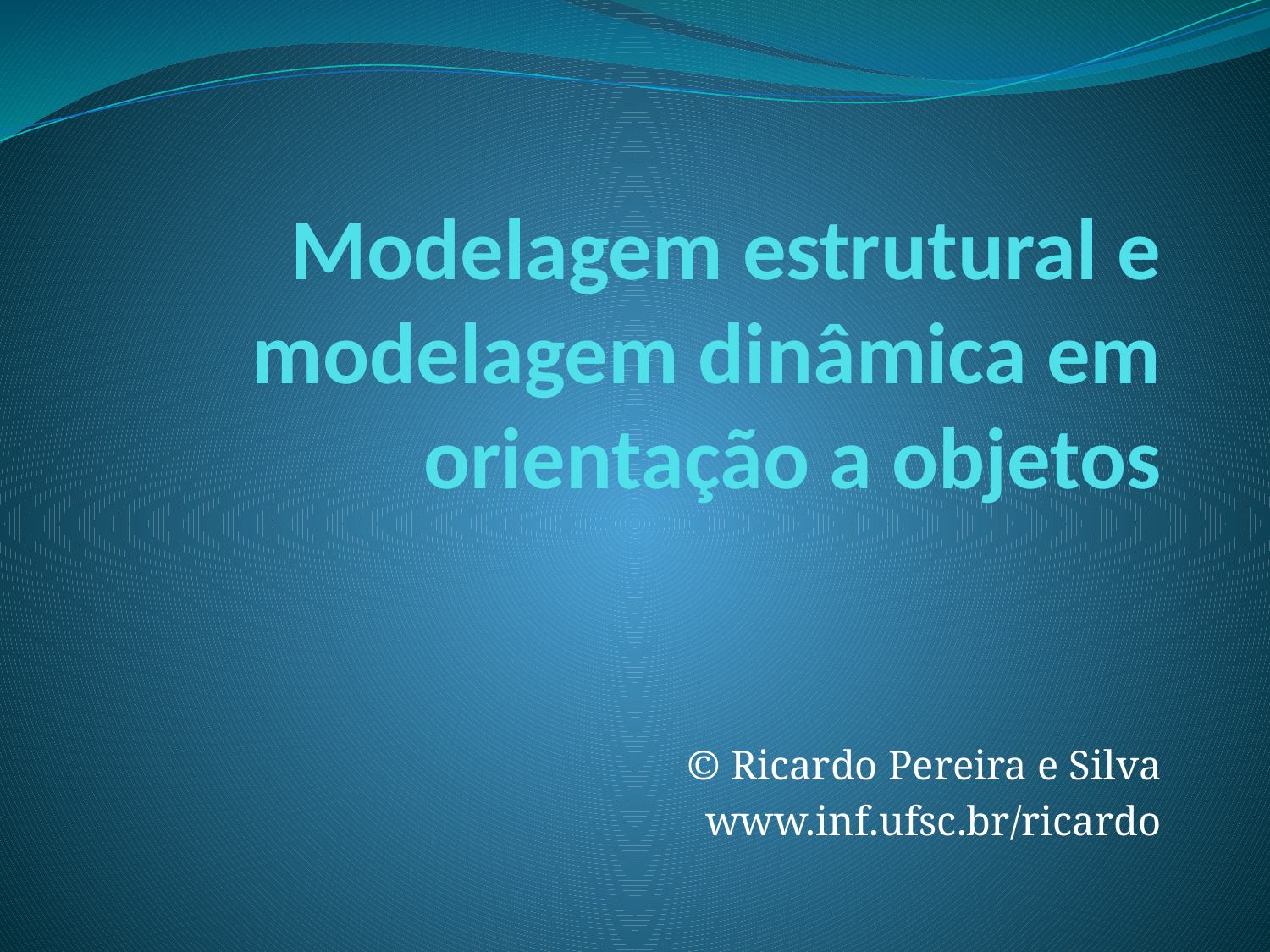

# Modelagem estrutural e modelagem dinâmica em orientação a objetos
© Ricardo Pereira e Silva
www.inf.ufsc.br/ricardo